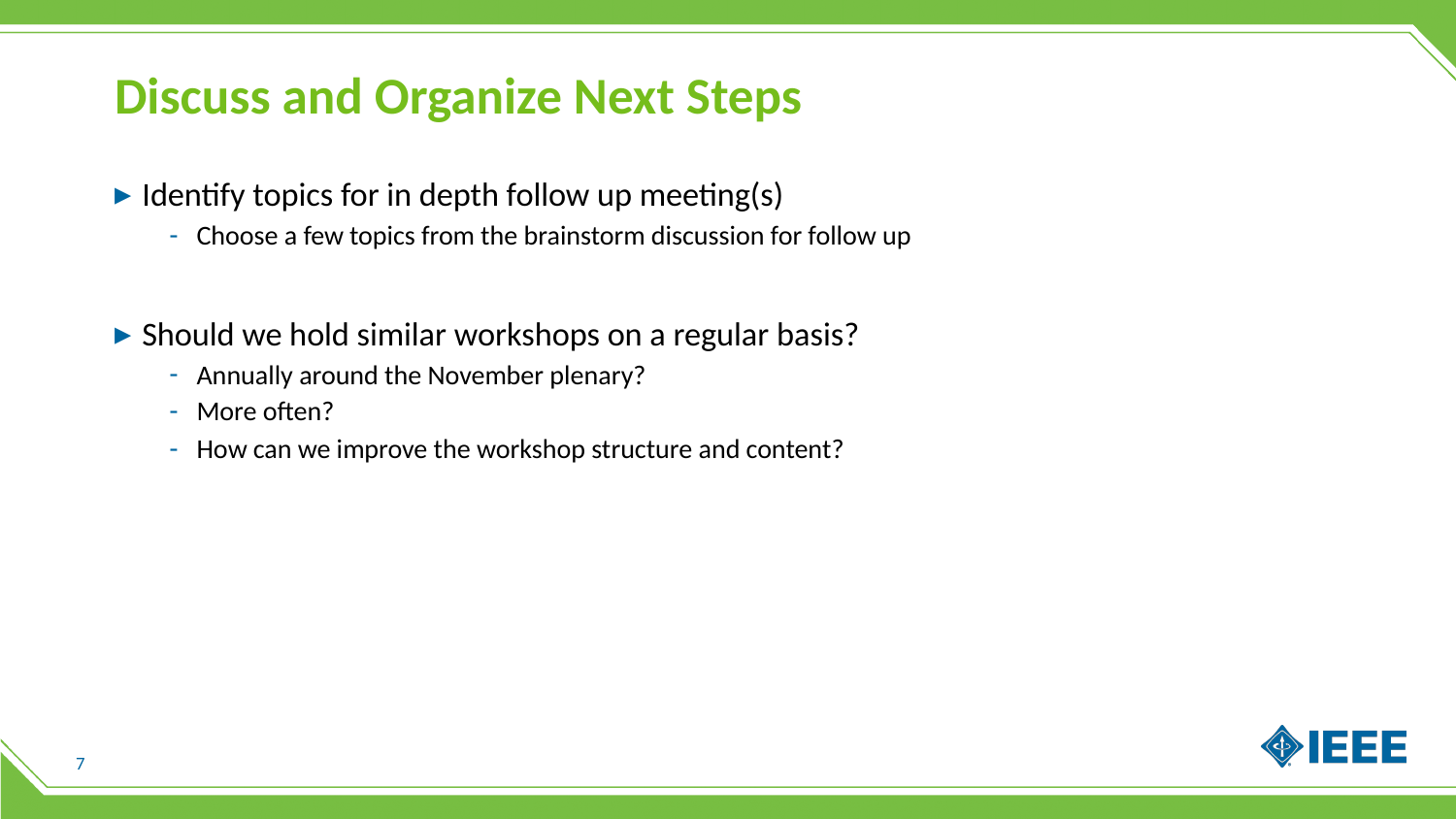

# Discuss and Organize Next Steps
Identify topics for in depth follow up meeting(s)
Choose a few topics from the brainstorm discussion for follow up

Should we hold similar workshops on a regular basis?
Annually around the November plenary?
More often?
How can we improve the workshop structure and content?

7